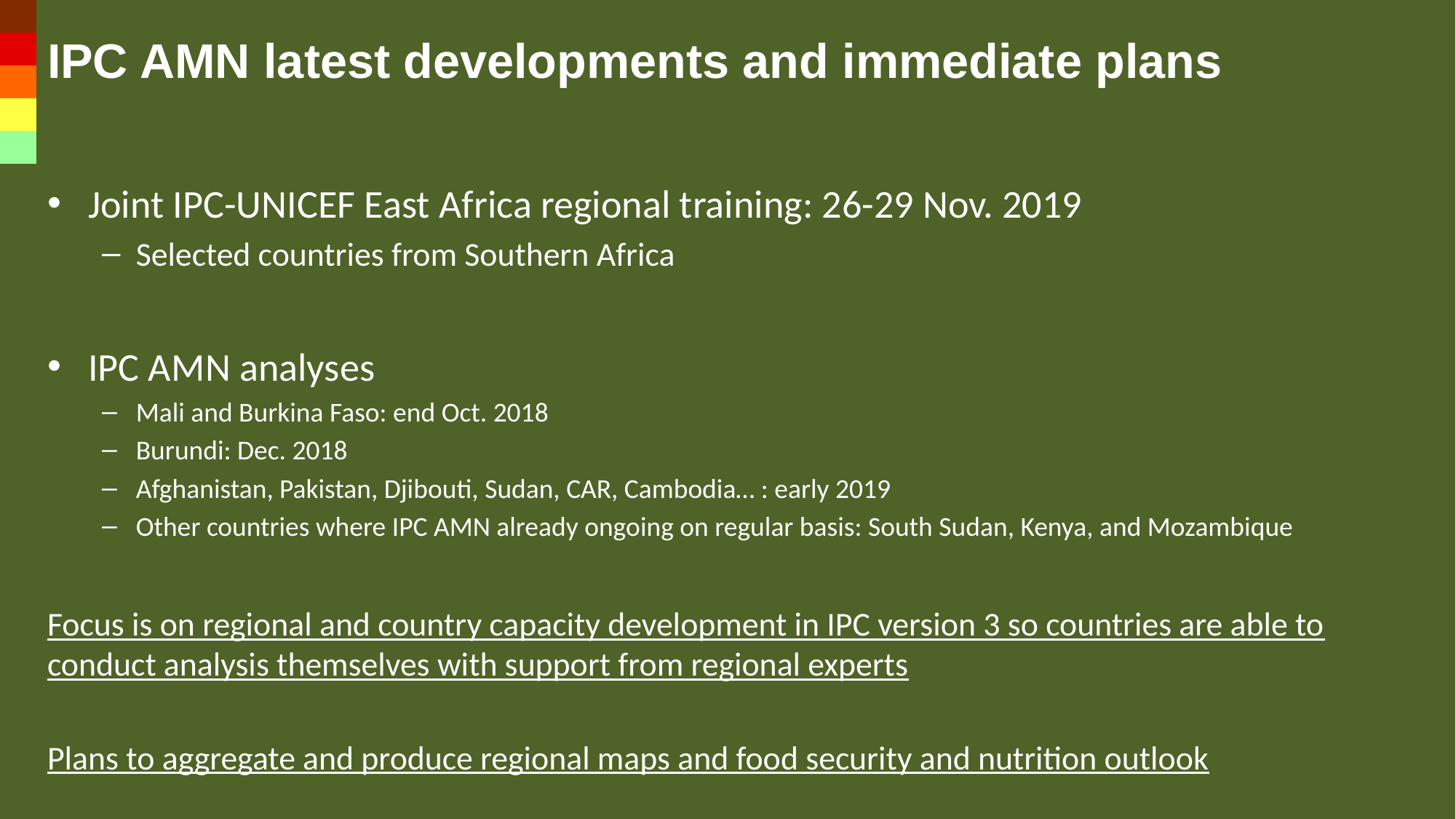

# IPC AMN latest developments and immediate plans
Joint IPC-UNICEF East Africa regional training: 26-29 Nov. 2019
Selected countries from Southern Africa

IPC AMN analyses
Mali and Burkina Faso: end Oct. 2018
Burundi: Dec. 2018
Afghanistan, Pakistan, Djibouti, Sudan, CAR, Cambodia… : early 2019
Other countries where IPC AMN already ongoing on regular basis: South Sudan, Kenya, and Mozambique

Focus is on regional and country capacity development in IPC version 3 so countries are able to conduct analysis themselves with support from regional experts

Plans to aggregate and produce regional maps and food security and nutrition outlook